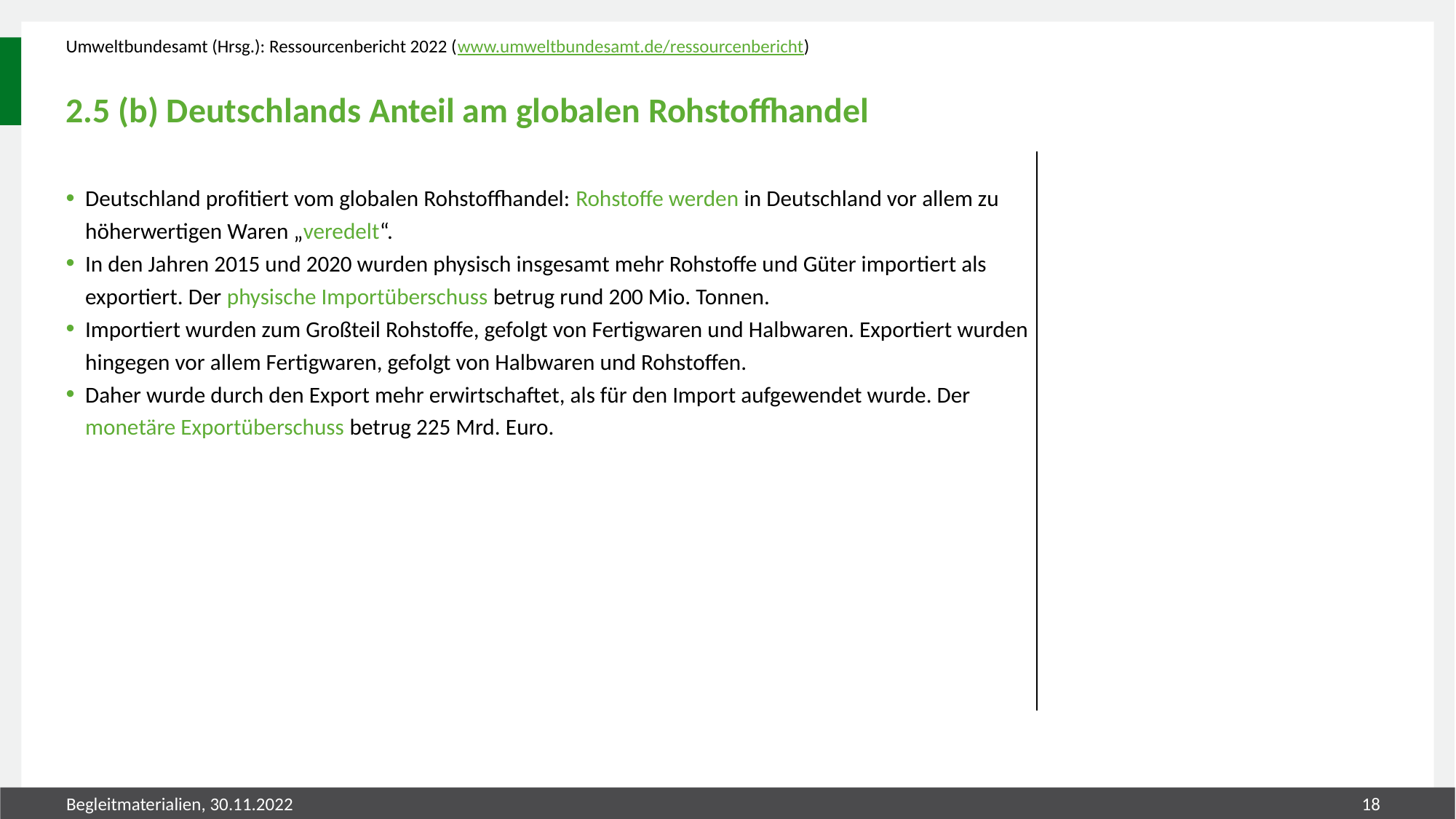

Umweltbundesamt (Hrsg.): Ressourcenbericht 2022 (www.umweltbundesamt.de/ressourcenbericht)
# 2.5 (b) Deutschlands Anteil am globalen Rohstoffhandel
Deutschland profitiert vom globalen Rohstoffhandel: Rohstoffe werden in Deutschland vor allem zu höherwertigen Waren „veredelt“.
In den Jahren 2015 und 2020 wurden physisch insgesamt mehr Rohstoffe und Güter importiert als exportiert. Der physische Importüberschuss betrug rund 200 Mio. Tonnen.
Importiert wurden zum Großteil Rohstoffe, gefolgt von Fertigwaren und Halbwaren. Exportiert wurden hingegen vor allem Fertigwaren, gefolgt von Halbwaren und Rohstoffen.
Daher wurde durch den Export mehr erwirtschaftet, als für den Import aufgewendet wurde. Der monetäre Exportüberschuss betrug 225 Mrd. Euro.

Begleitmaterialien, 30.11.2022
18